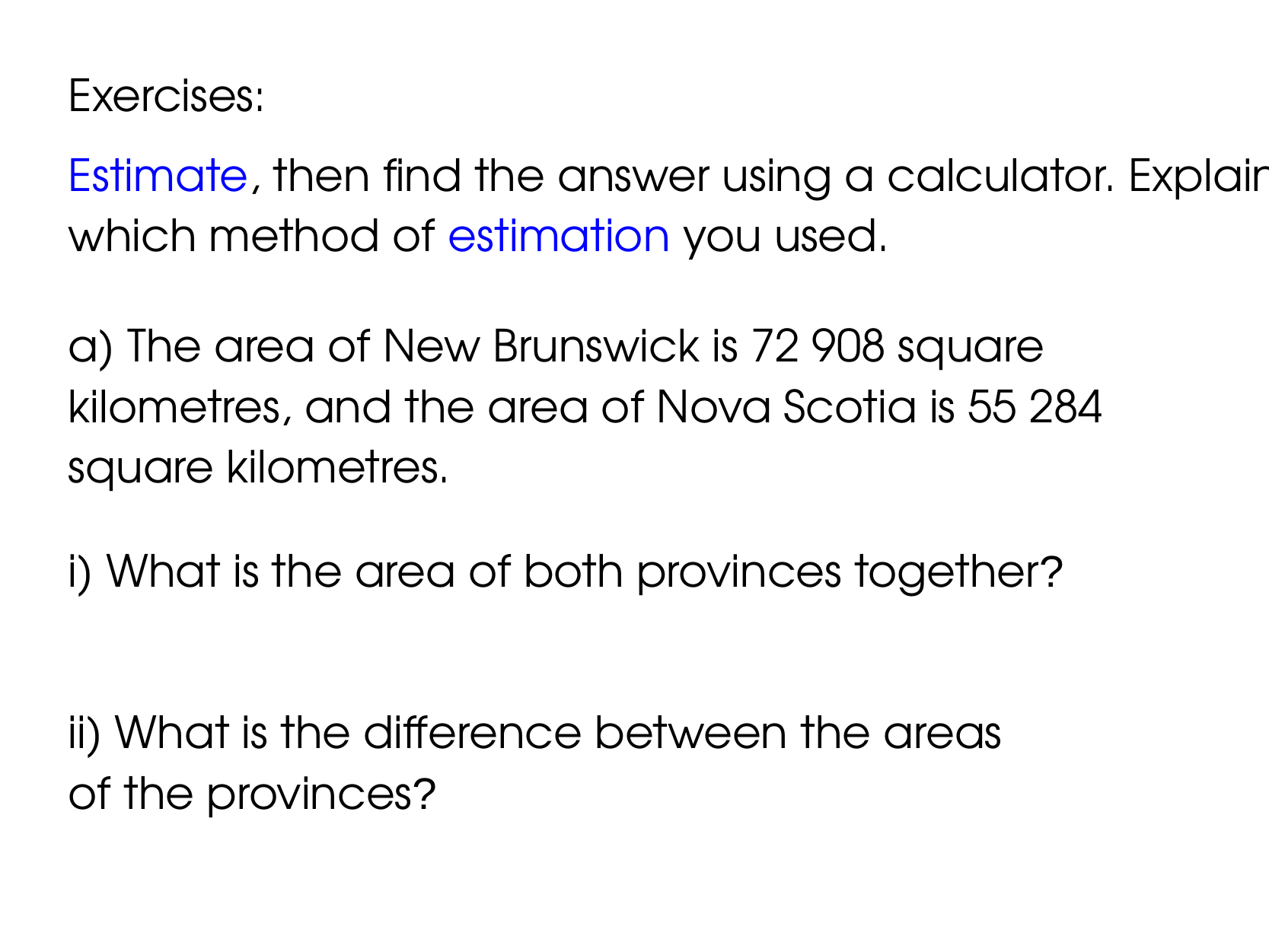

Exercises:
Estimate, then find the answer using a calculator. Explain which method of estimation you used.
a) The area of New Brunswick is 72 908 square kilometres, and the area of Nova Scotia is 55 284 square kilometres.
i) What is the area of both provinces together?
ii) What is the difference between the areas of the provinces?